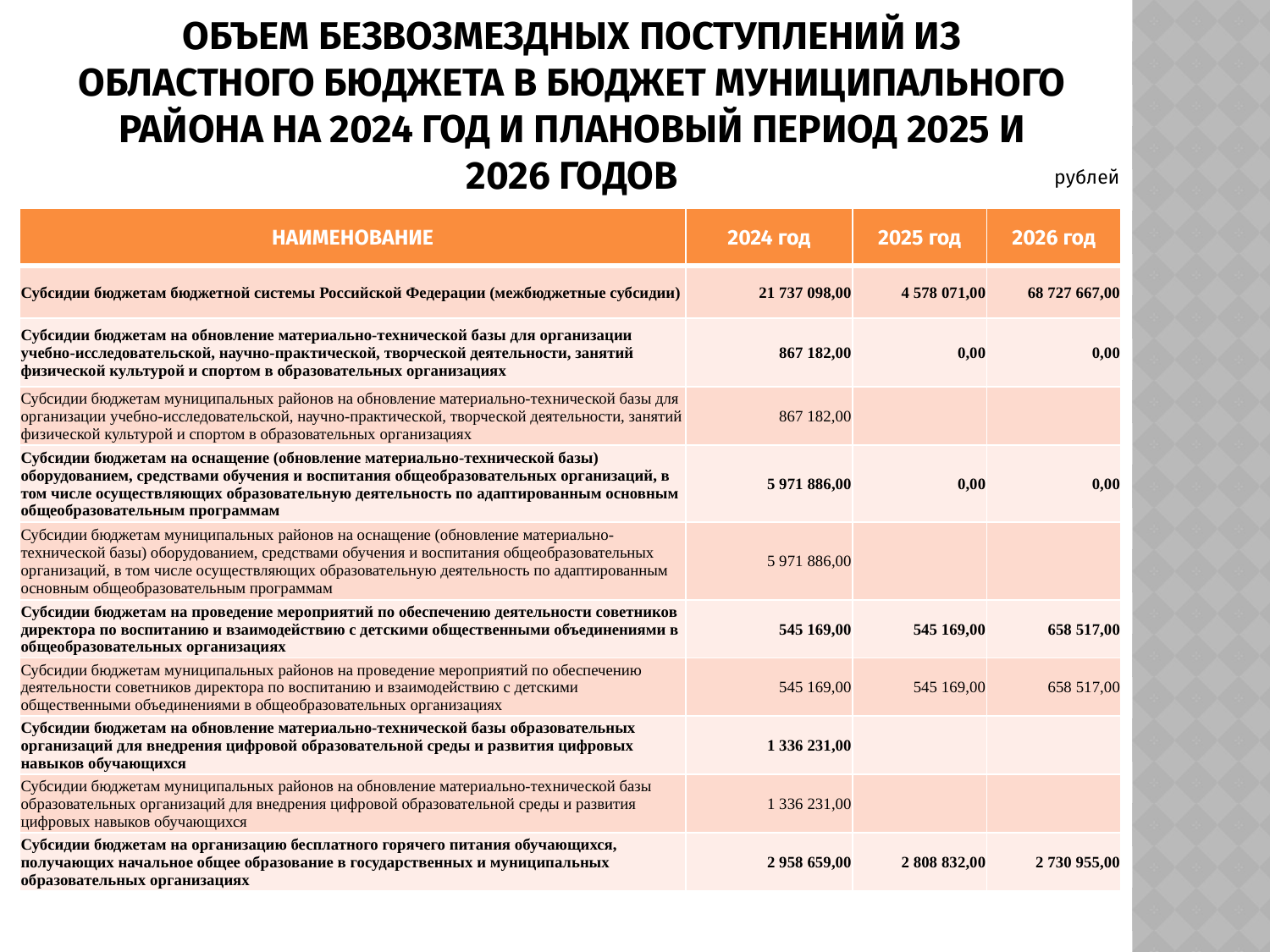

# ОБЪЕМ БЕЗВОЗМЕЗДНЫХ ПОСТУПЛЕНИЙ ИЗ ОБЛАСТНОГО БЮДЖЕТА В БЮДЖЕТ МУНИЦИПАЛЬНОГО РАЙОНА НА 2024 ГОД И ПЛАНОВЫЙ ПЕРИОД 2025 И 2026 ГОДОВ ГОДОВ [1]
рублей
| НАИМЕНОВАНИЕ | 2024 год | 2025 год | 2026 год |
| --- | --- | --- | --- |
| Субсидии бюджетам бюджетной системы Российской Федерации (межбюджетные субсидии) | 21 737 098,00 | 4 578 071,00 | 68 727 667,00 |
| Субсидии бюджетам на обновление материально-технической базы для организации учебно-исследовательской, научно-практической, творческой деятельности, занятий физической культурой и спортом в образовательных организациях | 867 182,00 | 0,00 | 0,00 |
| Субсидии бюджетам муниципальных районов на обновление материально-технической базы для организации учебно-исследовательской, научно-практической, творческой деятельности, занятий физической культурой и спортом в образовательных организациях | 867 182,00 |  |  |
| Субсидии бюджетам на оснащение (обновление материально-технической базы) оборудованием, средствами обучения и воспитания общеобразовательных организаций, в том числе осуществляющих образовательную деятельность по адаптированным основным общеобразовательным программам | 5 971 886,00 | 0,00 | 0,00 |
| Субсидии бюджетам муниципальных районов на оснащение (обновление материально-технической базы) оборудованием, средствами обучения и воспитания общеобразовательных организаций, в том числе осуществляющих образовательную деятельность по адаптированным основным общеобразовательным программам | 5 971 886,00 |  |  |
| Субсидии бюджетам на проведение мероприятий по обеспечению деятельности советников директора по воспитанию и взаимодействию с детскими общественными объединениями в общеобразовательных организациях | 545 169,00 | 545 169,00 | 658 517,00 |
| Субсидии бюджетам муниципальных районов на проведение мероприятий по обеспечению деятельности советников директора по воспитанию и взаимодействию с детскими общественными объединениями в общеобразовательных организациях | 545 169,00 | 545 169,00 | 658 517,00 |
| Субсидии бюджетам на обновление материально-технической базы образовательных организаций для внедрения цифровой образовательной среды и развития цифровых навыков обучающихся | 1 336 231,00 |  |  |
| Субсидии бюджетам муниципальных районов на обновление материально-технической базы образовательных организаций для внедрения цифровой образовательной среды и развития цифровых навыков обучающихся | 1 336 231,00 |  |  |
| Субсидии бюджетам на организацию бесплатного горячего питания обучающихся, получающих начальное общее образование в государственных и муниципальных образовательных организациях | 2 958 659,00 | 2 808 832,00 | 2 730 955,00 |